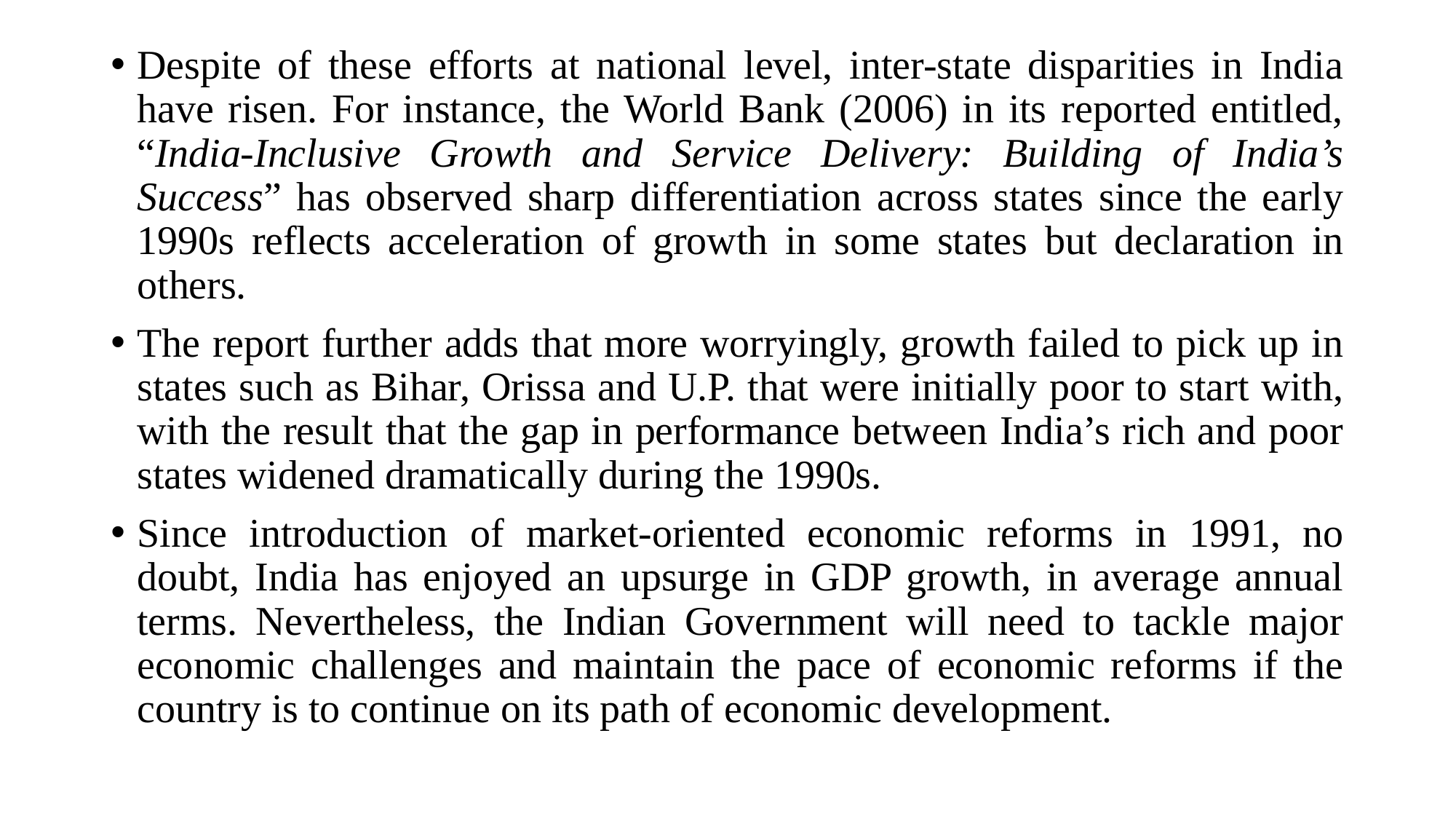

Despite of these efforts at national level, inter-state disparities in India have risen. For instance, the World Bank (2006) in its reported entitled, “India-Inclusive Growth and Service Delivery: Building of India’s Success” has observed sharp differentiation across states since the early 1990s reflects acceleration of growth in some states but declaration in others.
The report further adds that more worryingly, growth failed to pick up in states such as Bihar, Orissa and U.P. that were initially poor to start with, with the result that the gap in performance between India’s rich and poor states widened dramatically during the 1990s.
Since introduction of market-oriented economic reforms in 1991, no doubt, India has enjoyed an upsurge in GDP growth, in average annual terms. Nevertheless, the Indian Government will need to tackle major economic challenges and maintain the pace of economic reforms if the country is to continue on its path of economic development.